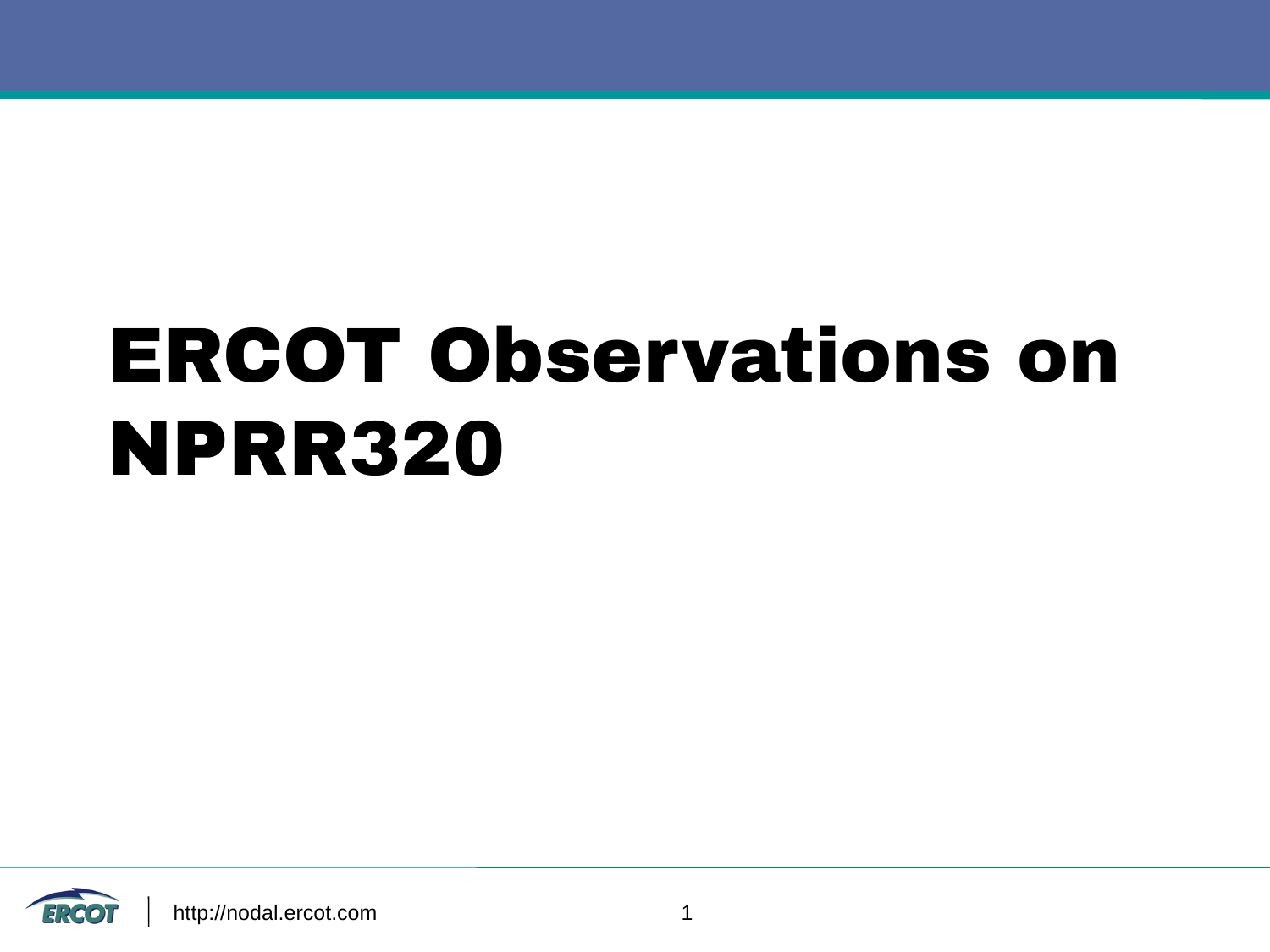

# ERCOT Observations on NPRR320

http://nodal.ercot.com 			1